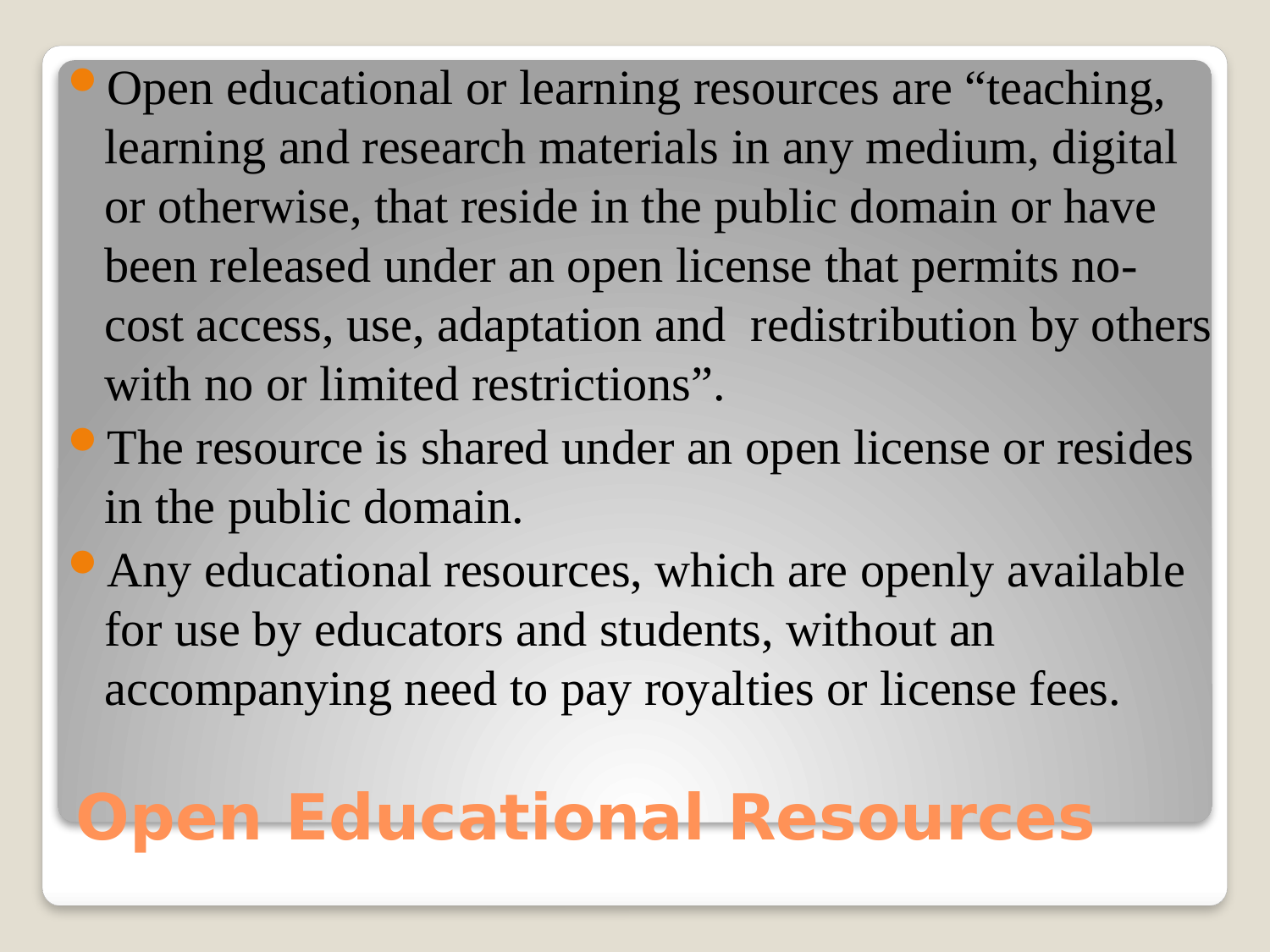

Open educational or learning resources are “teaching, learning and research materials in any medium, digital or otherwise, that reside in the public domain or have been released under an open license that permits no-cost access, use, adaptation and  redistribution by others with no or limited restrictions”.
The resource is shared under an open license or resides in the public domain.
Any educational resources, which are openly available for use by educators and students, without an accompanying need to pay royalties or license fees.
# Open Educational Resources